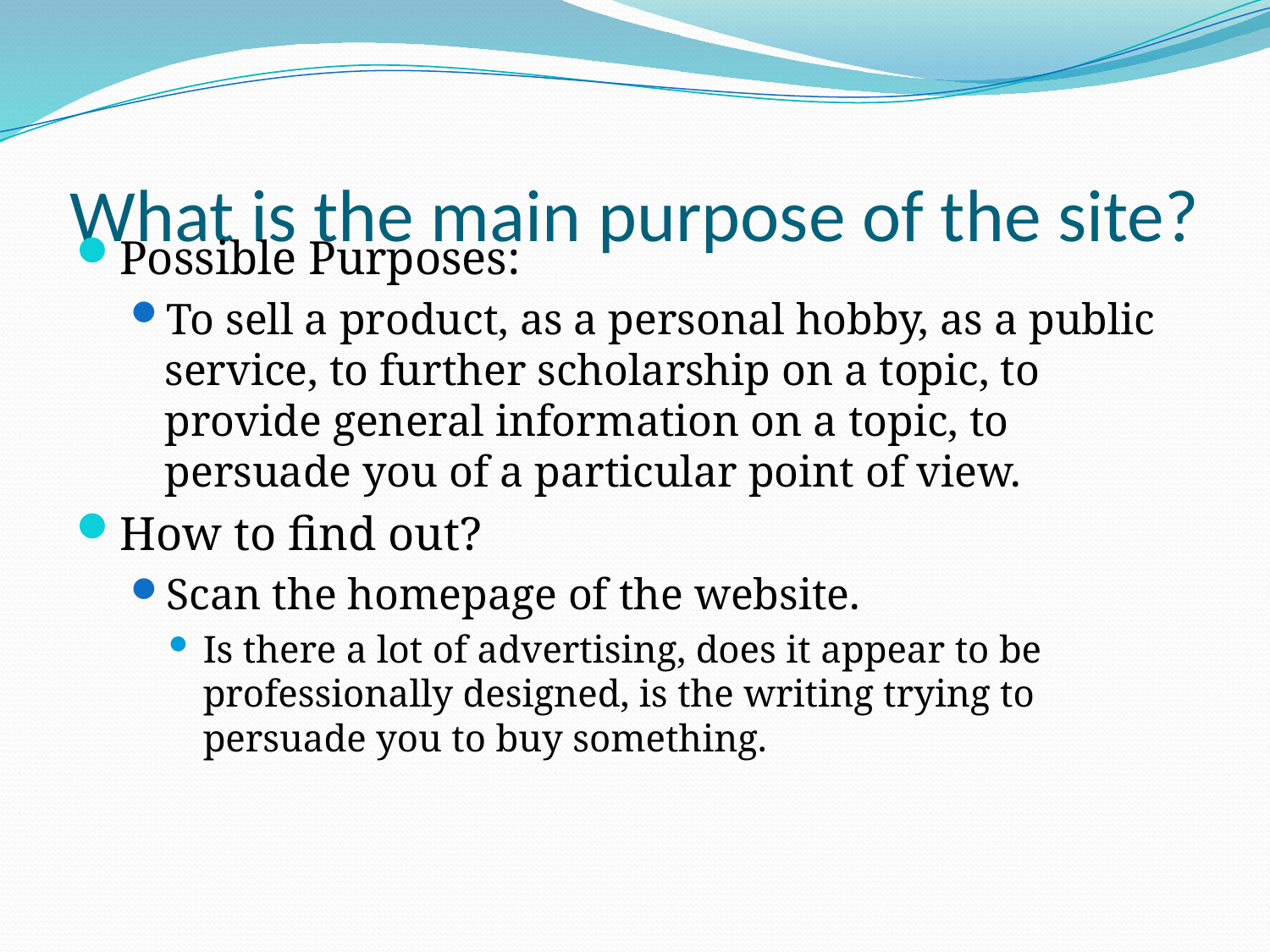

# What is the main purpose of the site?
Possible Purposes:
To sell a product, as a personal hobby, as a public service, to further scholarship on a topic, to provide general information on a topic, to persuade you of a particular point of view.
How to find out?
Scan the homepage of the website.
Is there a lot of advertising, does it appear to be professionally designed, is the writing trying to persuade you to buy something.